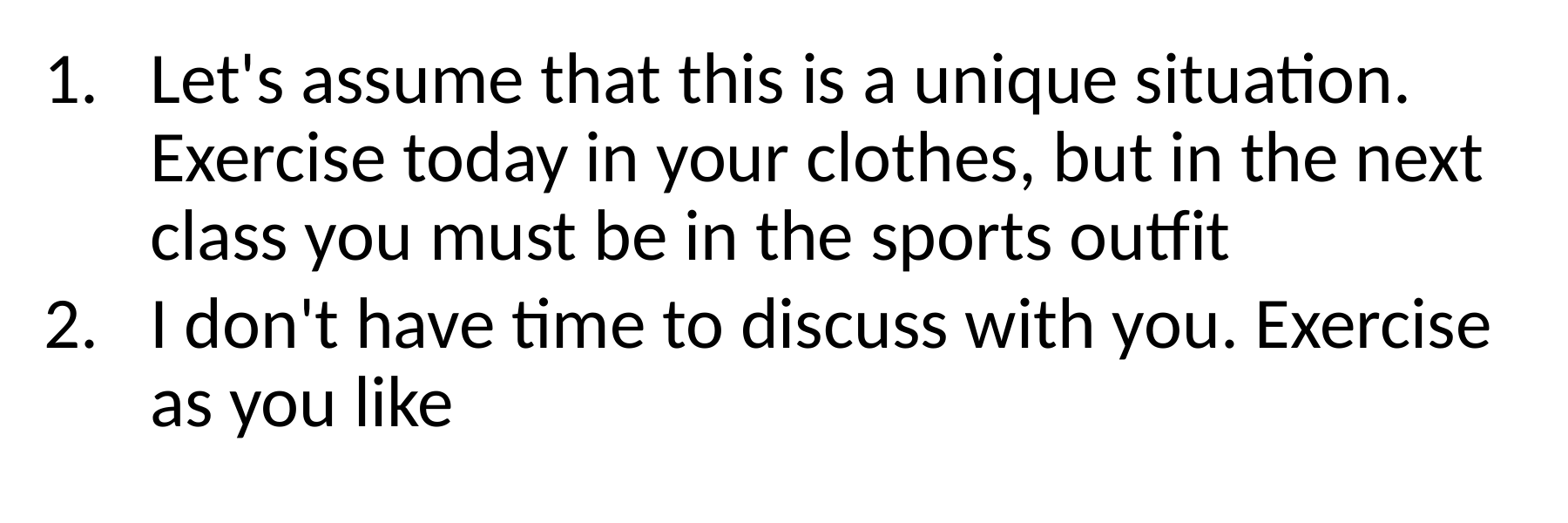

Let's assume that this is a unique situation. Exercise today in your clothes, but in the next class you must be in the sports outfit
I don't have time to discuss with you. Exercise as you like